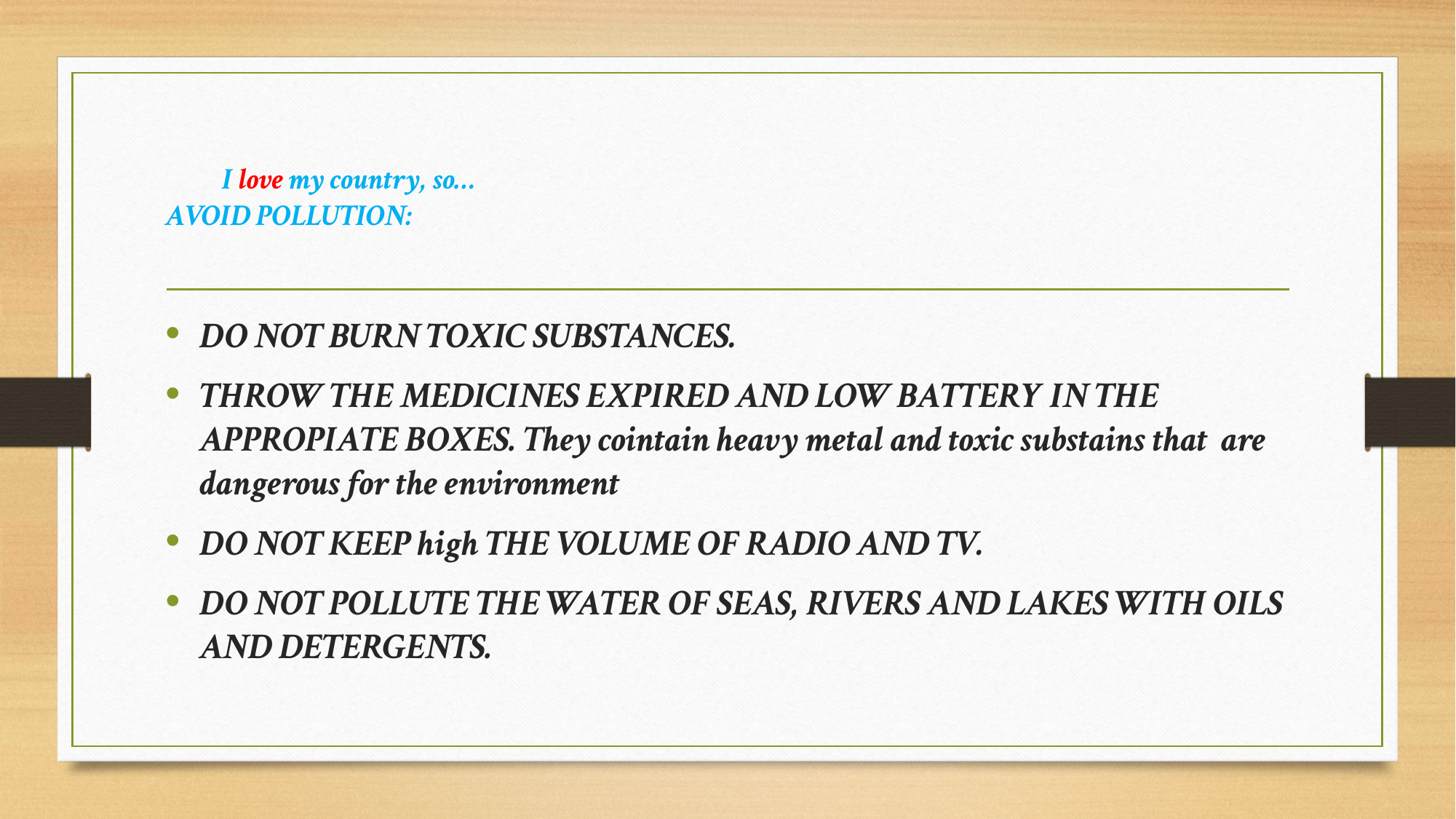

# I love my country, so… AVOID POLLUTION:
DO NOT BURN TOXIC SUBSTANCES.
THROW THE MEDICINES EXPIRED AND LOW BATTERY IN THE APPROPIATE BOXES. They cointain heavy metal and toxic substains that  are dangerous for the environment
DO NOT KEEP high THE VOLUME OF RADIO AND TV.
DO NOT POLLUTE THE WATER OF SEAS, RIVERS AND LAKES WITH OILS AND DETERGENTS.